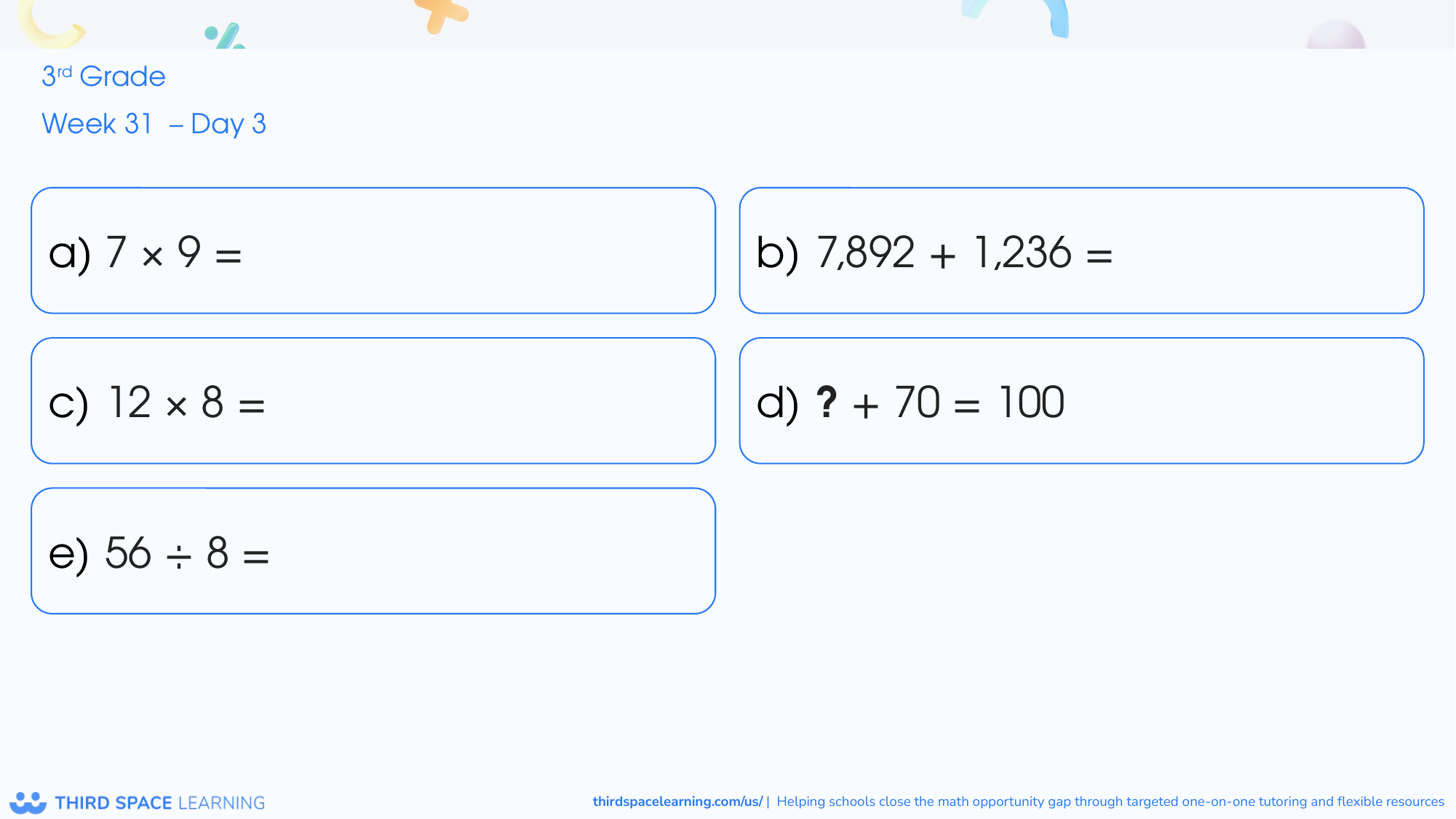

3rd Grade
Week 31  – Day 3
7 × 9 =
7,892 + 1,236 =
12 × 8 =
? + 70 = 100
56 ÷ 8 =